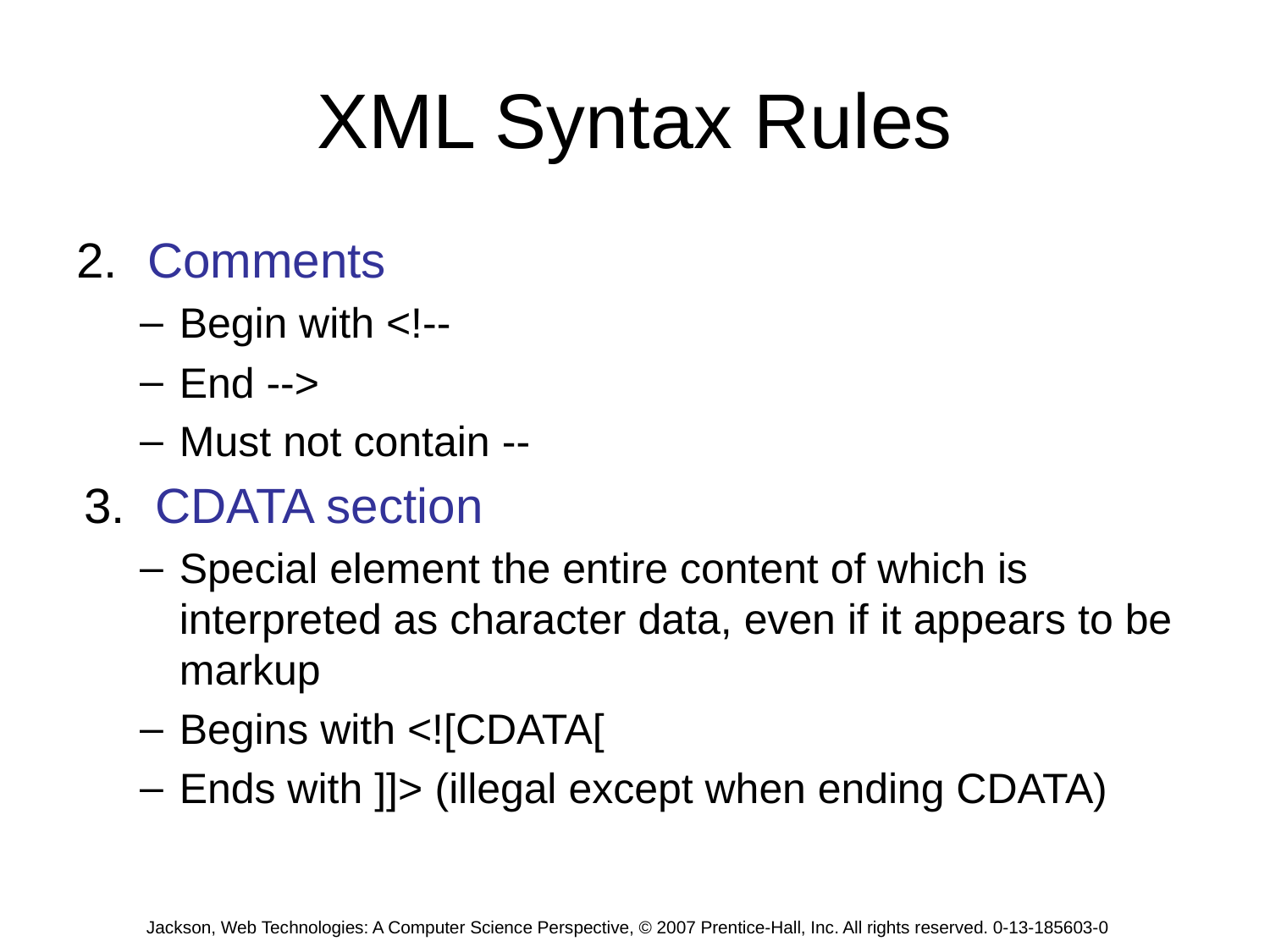

# XML Syntax Rules
Comments
Begin with <!--
End -->
Must not contain --
CDATA section
Special element the entire content of which is interpreted as character data, even if it appears to be markup
Begins with <![CDATA[
Ends with ]]> (illegal except when ending CDATA)

Jackson, Web Technologies: A Computer Science Perspective, © 2007 Prentice-Hall, Inc. All rights reserved. 0-13-185603-0